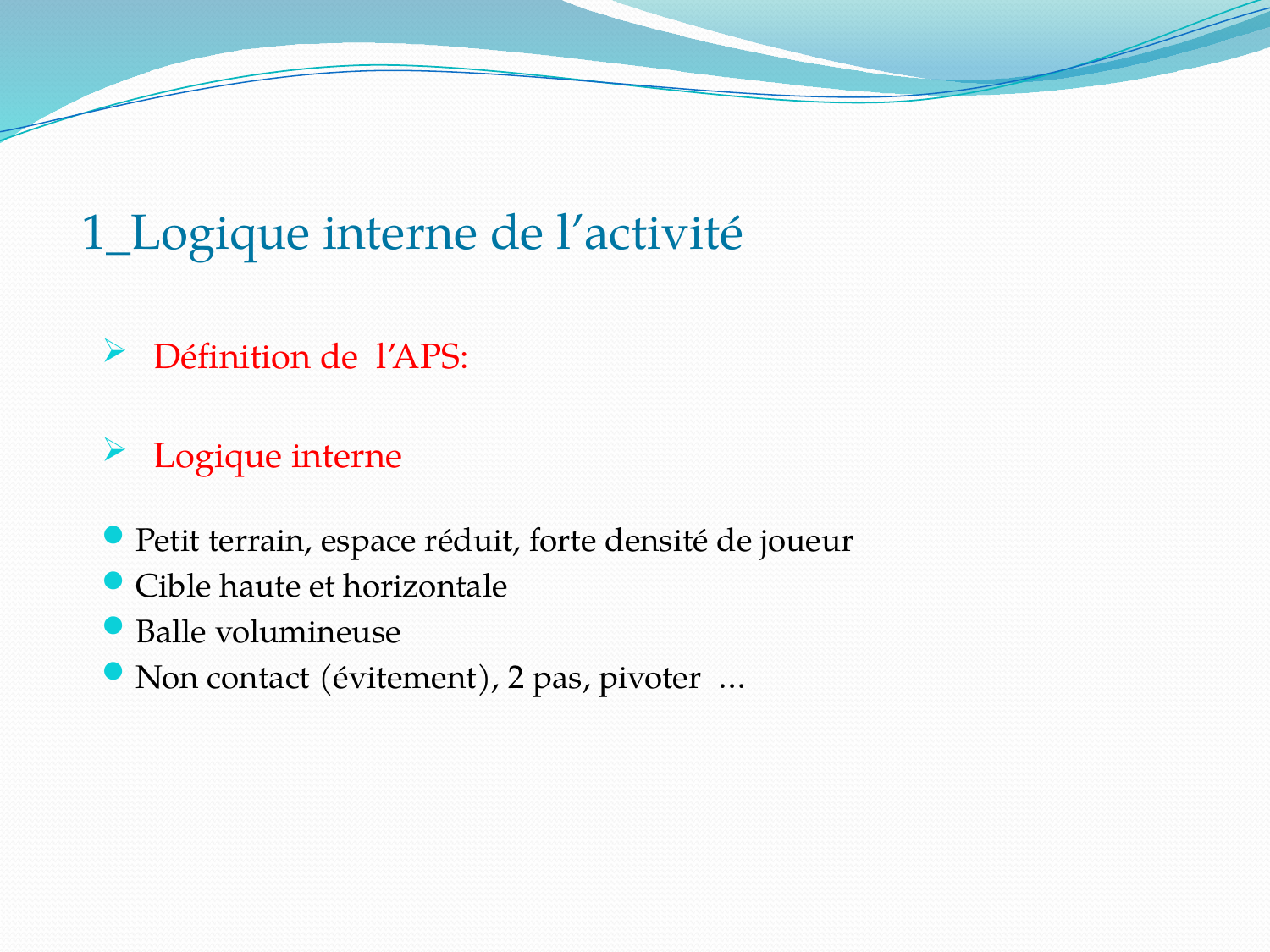

# 1_Logique interne de l’activité
  Définition de  l’APS:

  Logique interne

Petit terrain, espace réduit, forte densité de joueur
Cible haute et horizontale
Balle volumineuse
Non contact (évitement), 2 pas, pivoter  …